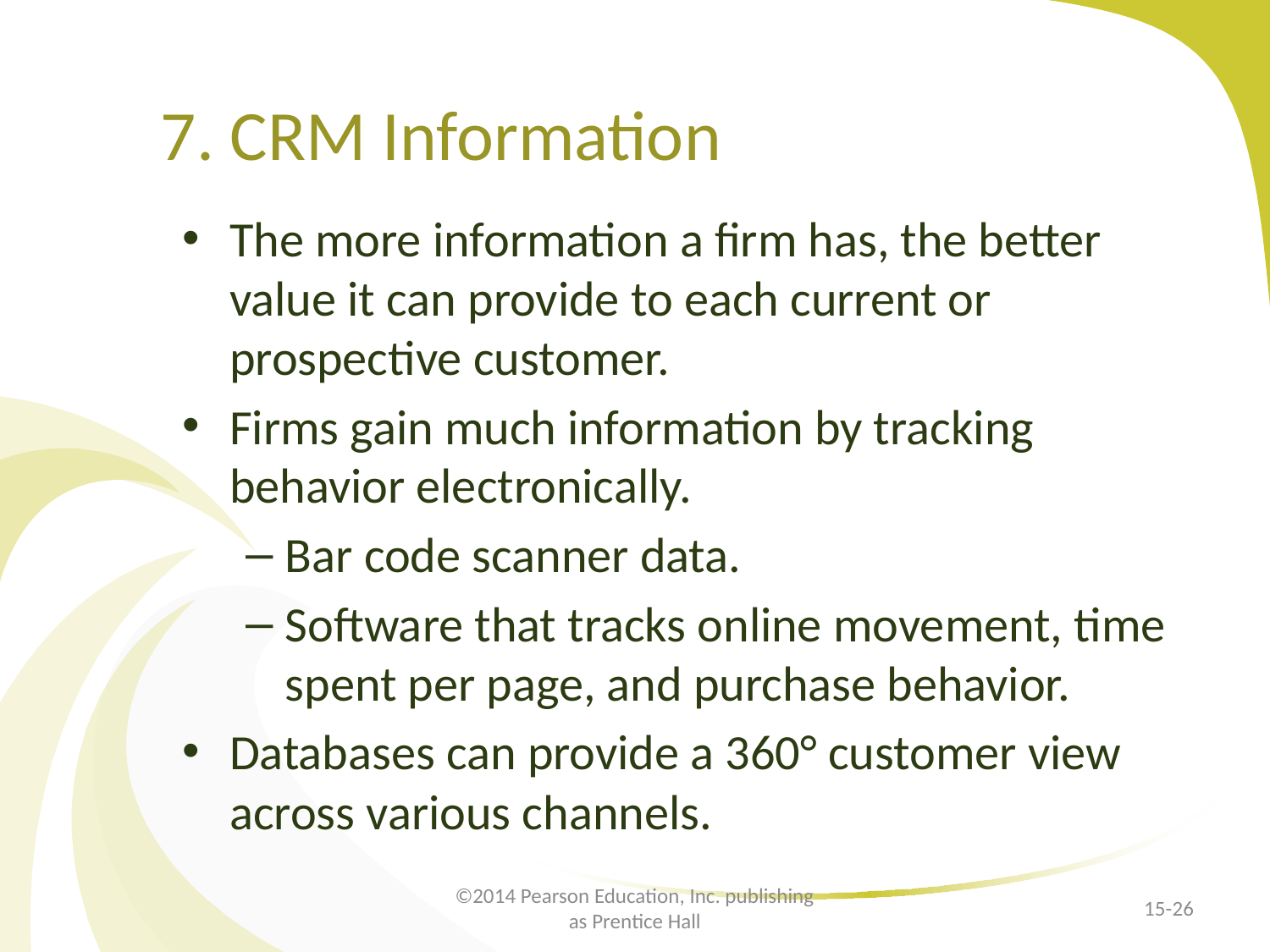

# 7. CRM Information
The more information a firm has, the better value it can provide to each current or prospective customer.
Firms gain much information by tracking behavior electronically.
Bar code scanner data.
Software that tracks online movement, time spent per page, and purchase behavior.
Databases can provide a 360° customer view across various channels.
©2014 Pearson Education, Inc. publishing as Prentice Hall
15-26